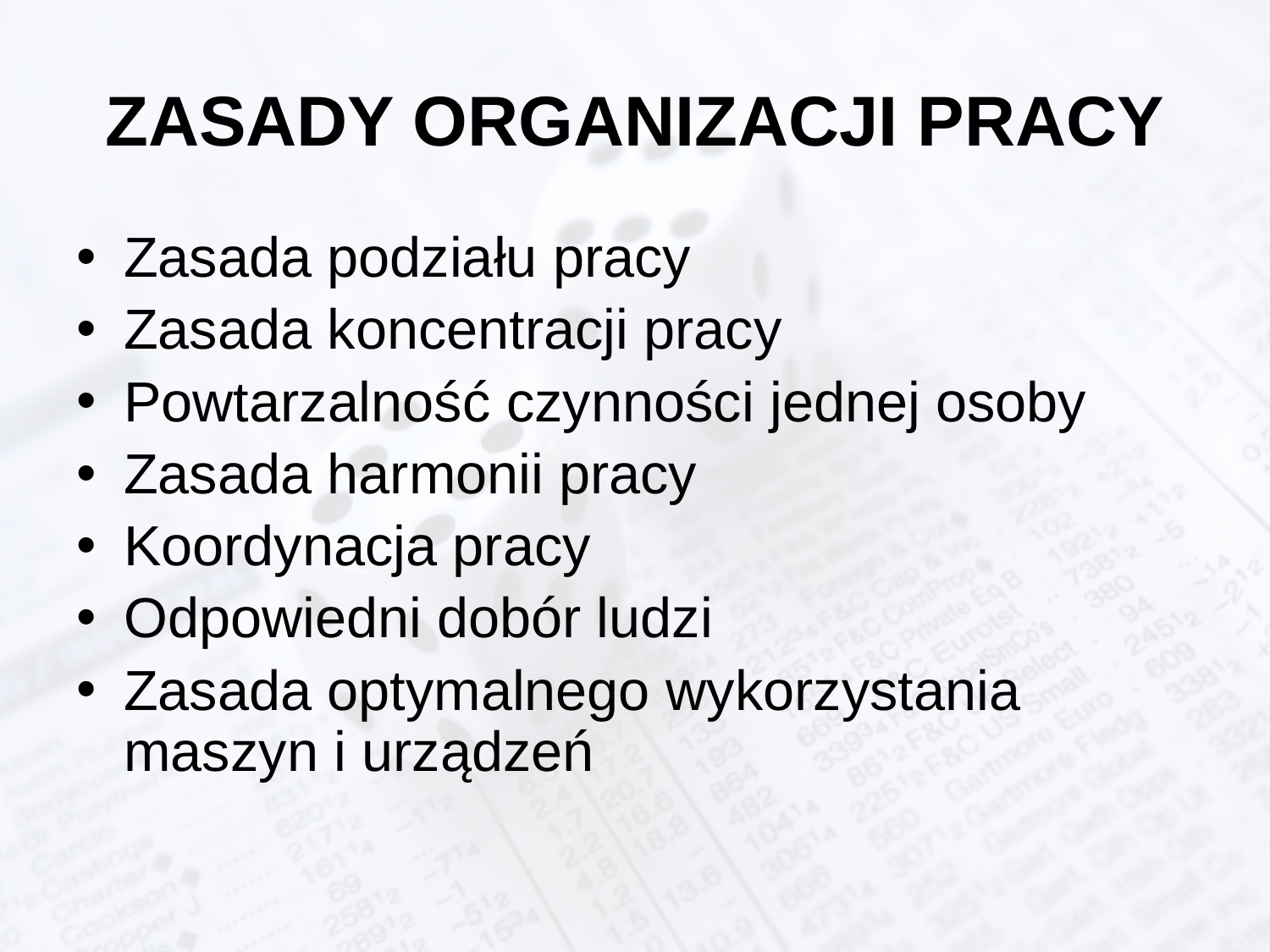

# ZASADY ORGANIZACJI PRACY
Zasada podziału pracy
Zasada koncentracji pracy
Powtarzalność czynności jednej osoby
Zasada harmonii pracy
Koordynacja pracy
Odpowiedni dobór ludzi
Zasada optymalnego wykorzystania maszyn i urządzeń